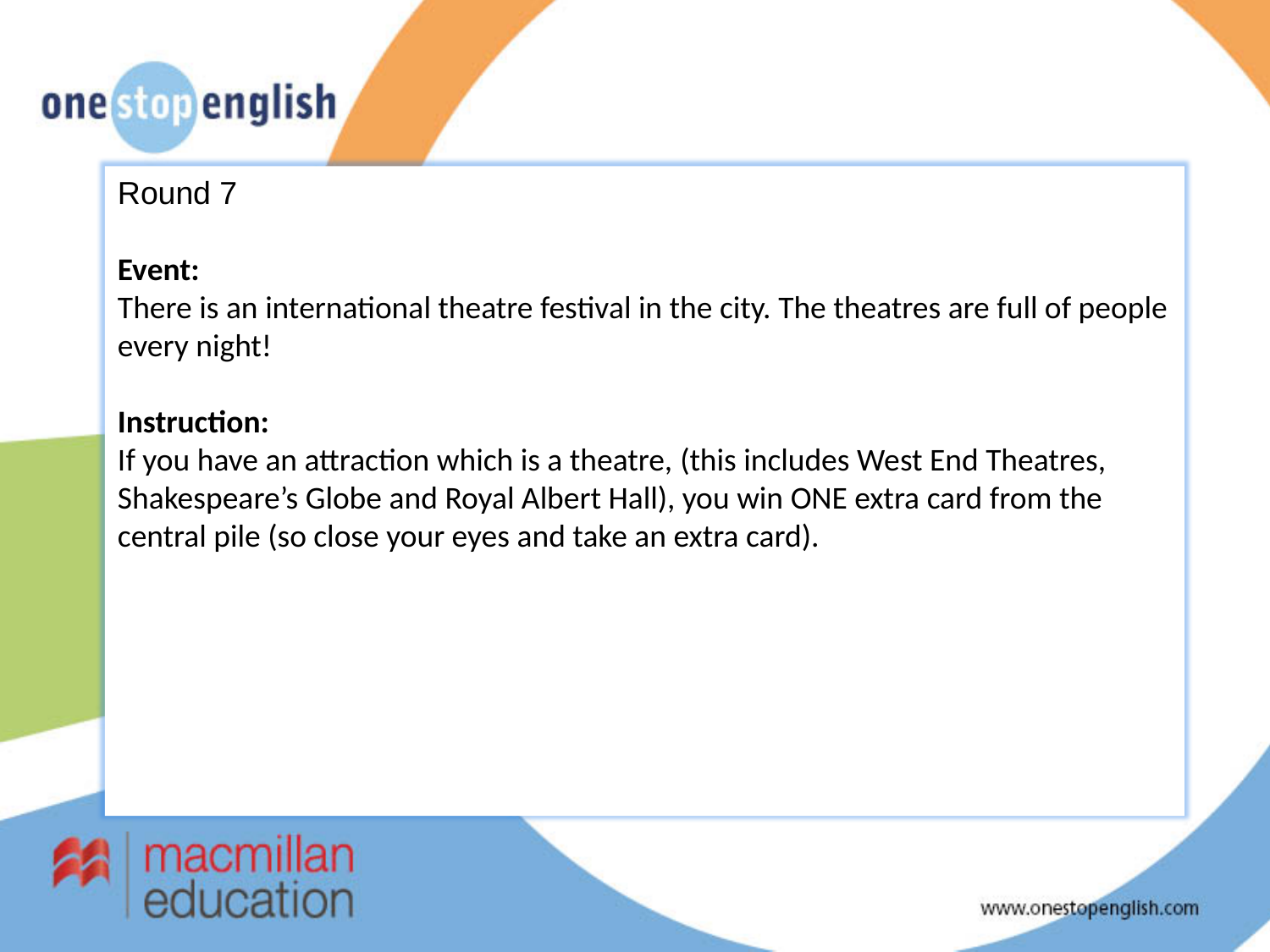

Round 7

Event:
There is an international theatre festival in the city. The theatres are full of people every night!

Instruction:
If you have an attraction which is a theatre, (this includes West End Theatres, Shakespeare’s Globe and Royal Albert Hall), you win ONE extra card from the central pile (so close your eyes and take an extra card).